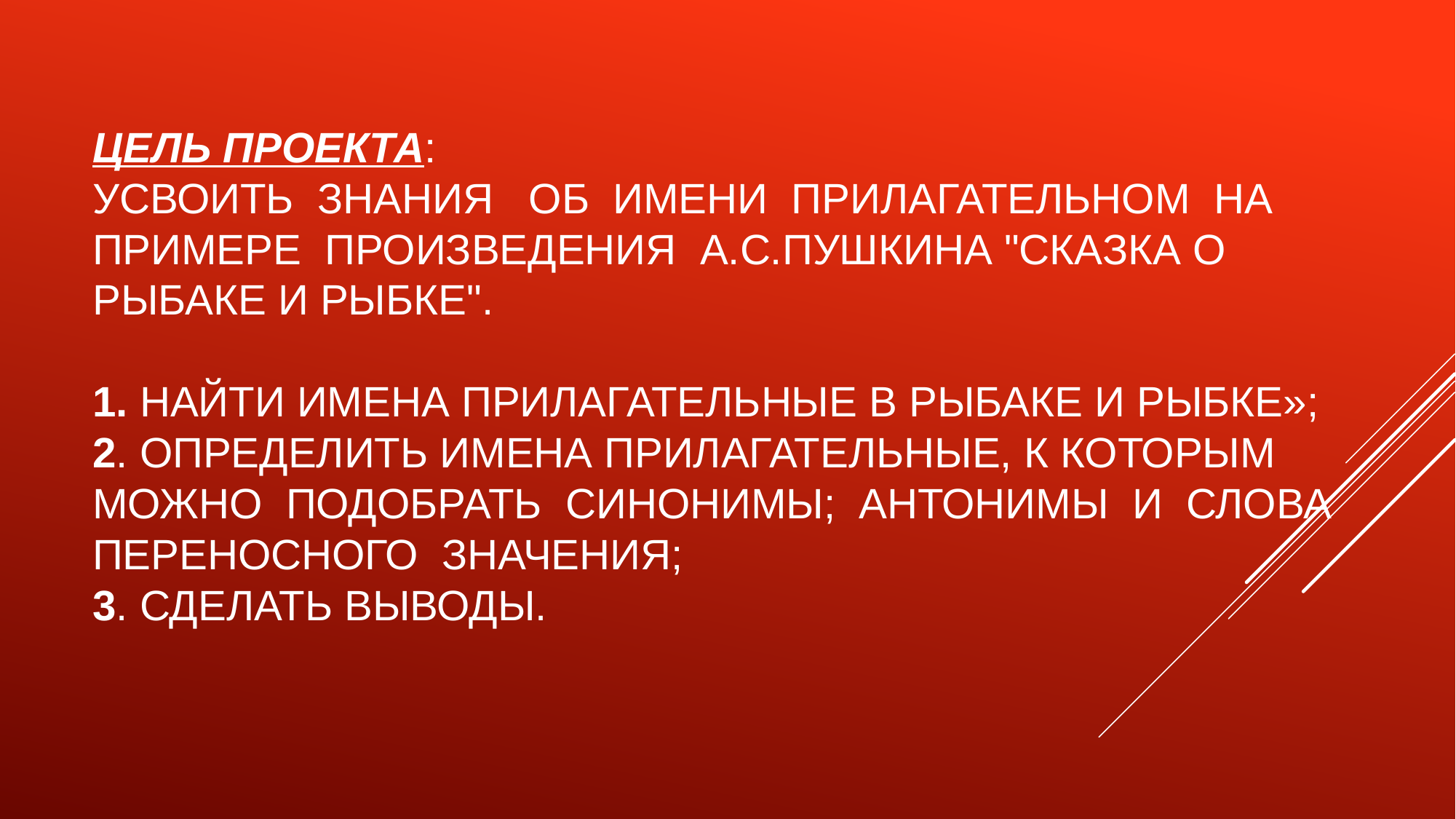

# Цель проекта: Усвоить  знания   об  имени  прилагательном  на  примере  произведения  А.С.Пушкина "Сказка о  рыбаке и рыбке". 1. Найти имена прилагательные в рыбаке и рыбке»; 2. Определить имена прилагательные, к которым можно  подобрать  синонимы;  антонимы  и  слова  переносного  значения; 3. Сделать выводы.